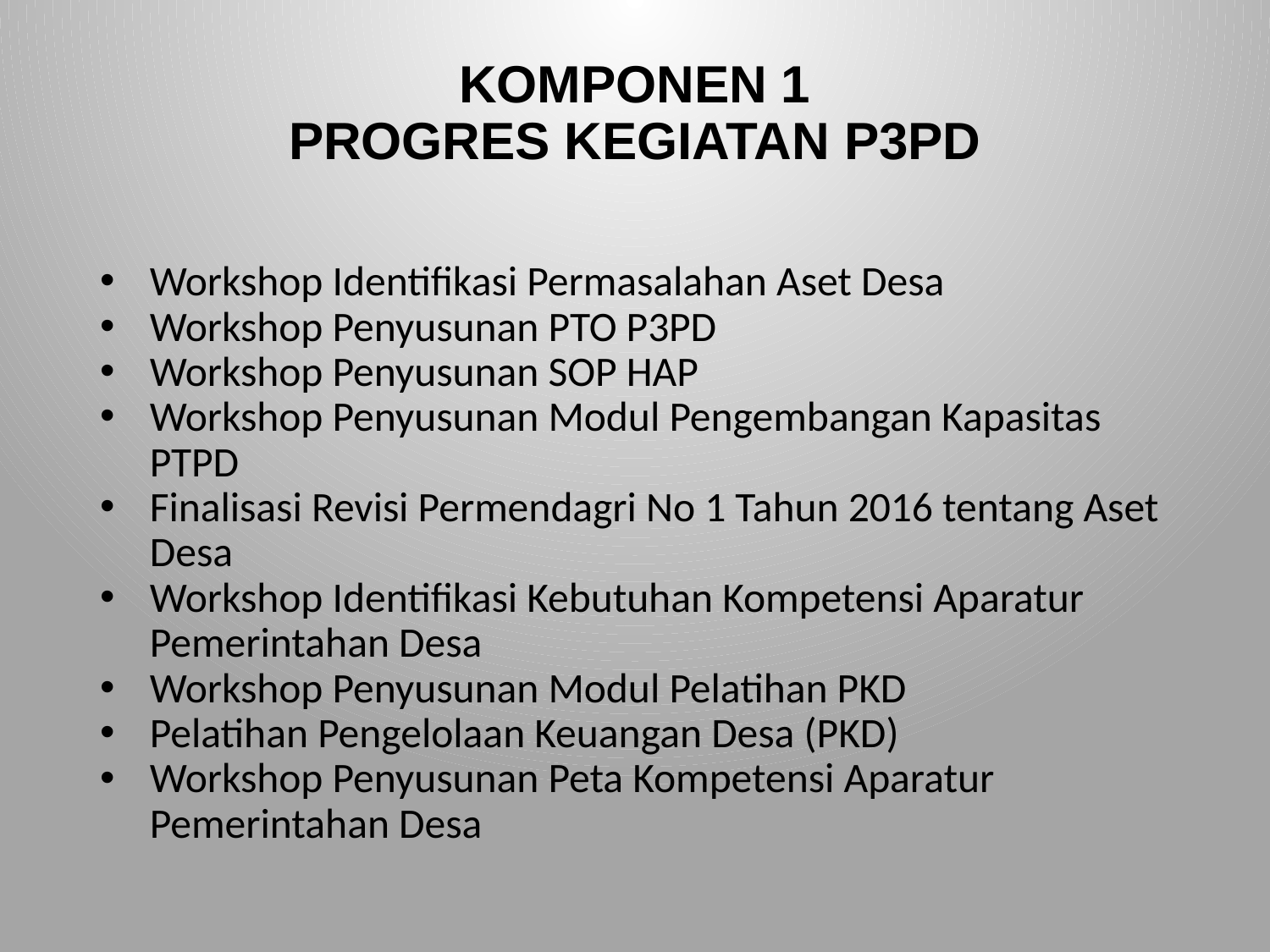

# KOMPONEN 1 PROGRES KEGIATAN P3PD
Workshop Identifikasi Permasalahan Aset Desa
Workshop Penyusunan PTO P3PD
Workshop Penyusunan SOP HAP
Workshop Penyusunan Modul Pengembangan Kapasitas PTPD
Finalisasi Revisi Permendagri No 1 Tahun 2016 tentang Aset Desa
Workshop Identifikasi Kebutuhan Kompetensi Aparatur Pemerintahan Desa
Workshop Penyusunan Modul Pelatihan PKD
Pelatihan Pengelolaan Keuangan Desa (PKD)
Workshop Penyusunan Peta Kompetensi Aparatur Pemerintahan Desa